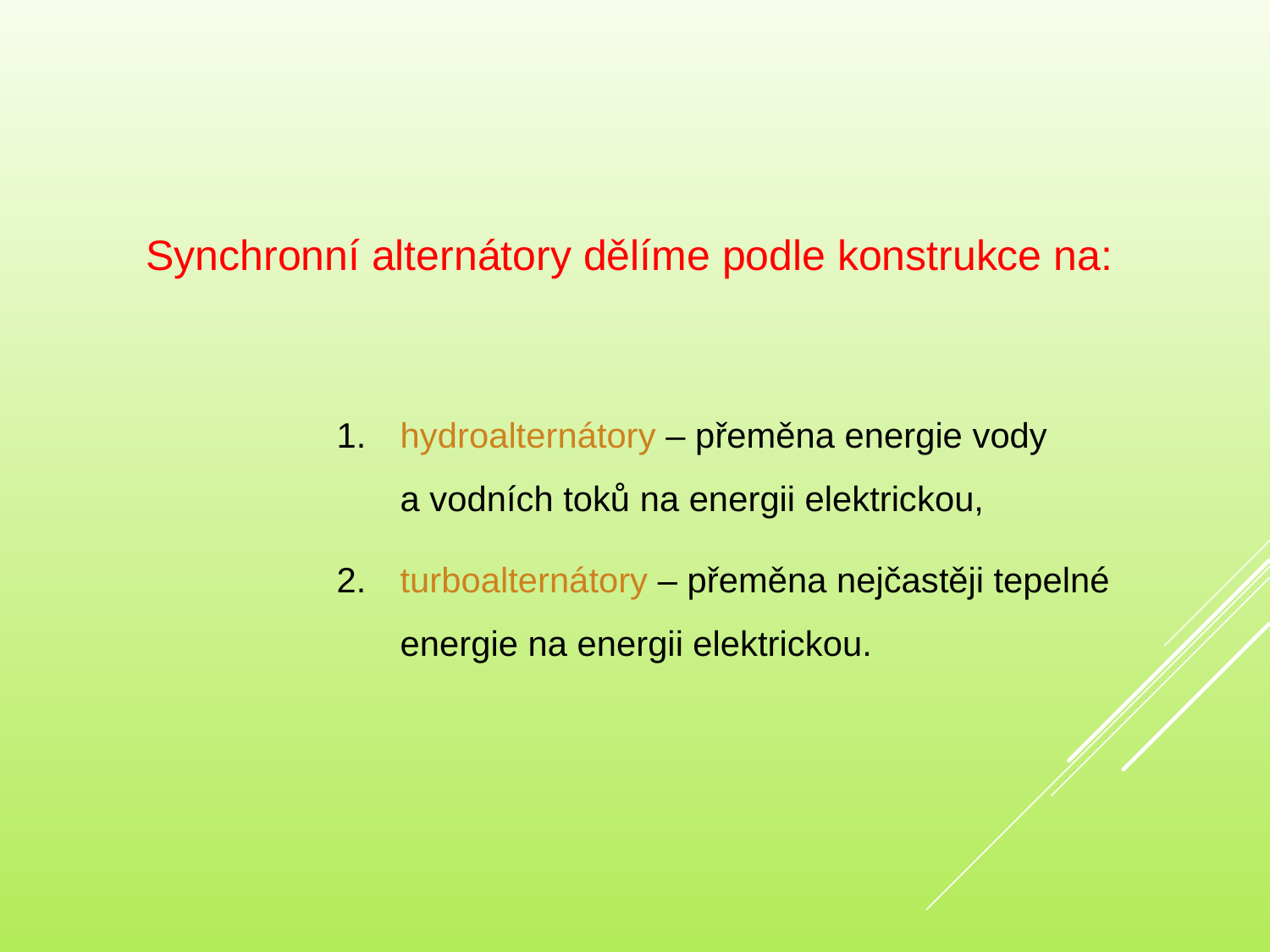

Synchronní alternátory dělíme podle konstrukce na:

hydroalternátory – přeměna energie vody a vodních toků na energii elektrickou,
turboalternátory – přeměna nejčastěji tepelné energie na energii elektrickou.